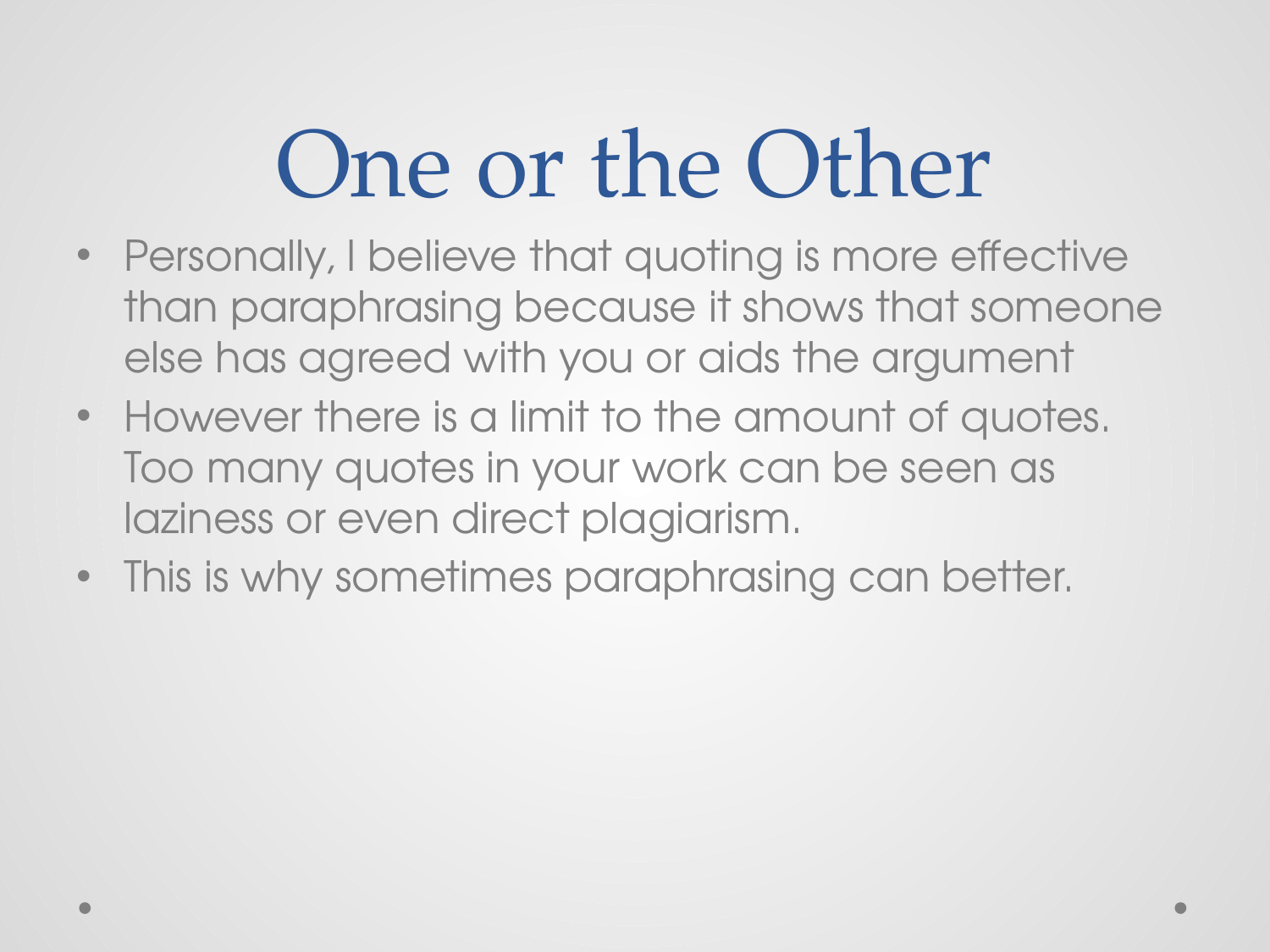

# One or the Other
Personally, I believe that quoting is more effective than paraphrasing because it shows that someone else has agreed with you or aids the argument
However there is a limit to the amount of quotes. Too many quotes in your work can be seen as laziness or even direct plagiarism.
This is why sometimes paraphrasing can better.